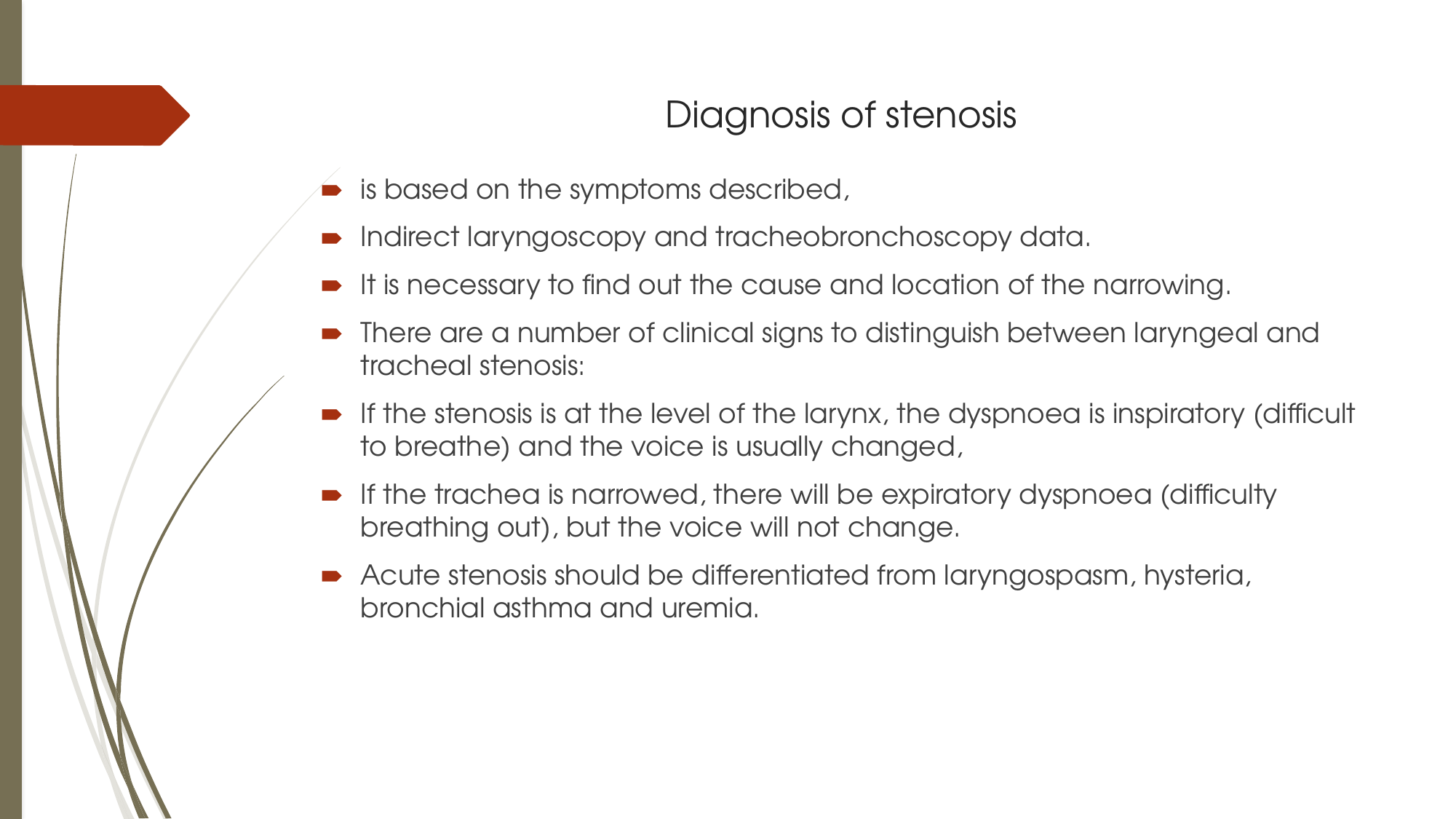

Diagnosis of stenosis
is based on the symptoms described,
Indirect laryngoscopy and tracheobronchoscopy data.
It is necessary to find out the cause and location of the narrowing.
There are a number of clinical signs to distinguish between laryngeal and tracheal stenosis:
If the stenosis is at the level of the larynx, the dyspnoea is inspiratory (difficult to breathe) and the voice is usually changed,
If the trachea is narrowed, there will be expiratory dyspnoea (difficulty breathing out), but the voice will not change.
Acute stenosis should be differentiated from laryngospasm, hysteria, bronchial asthma and uremia.